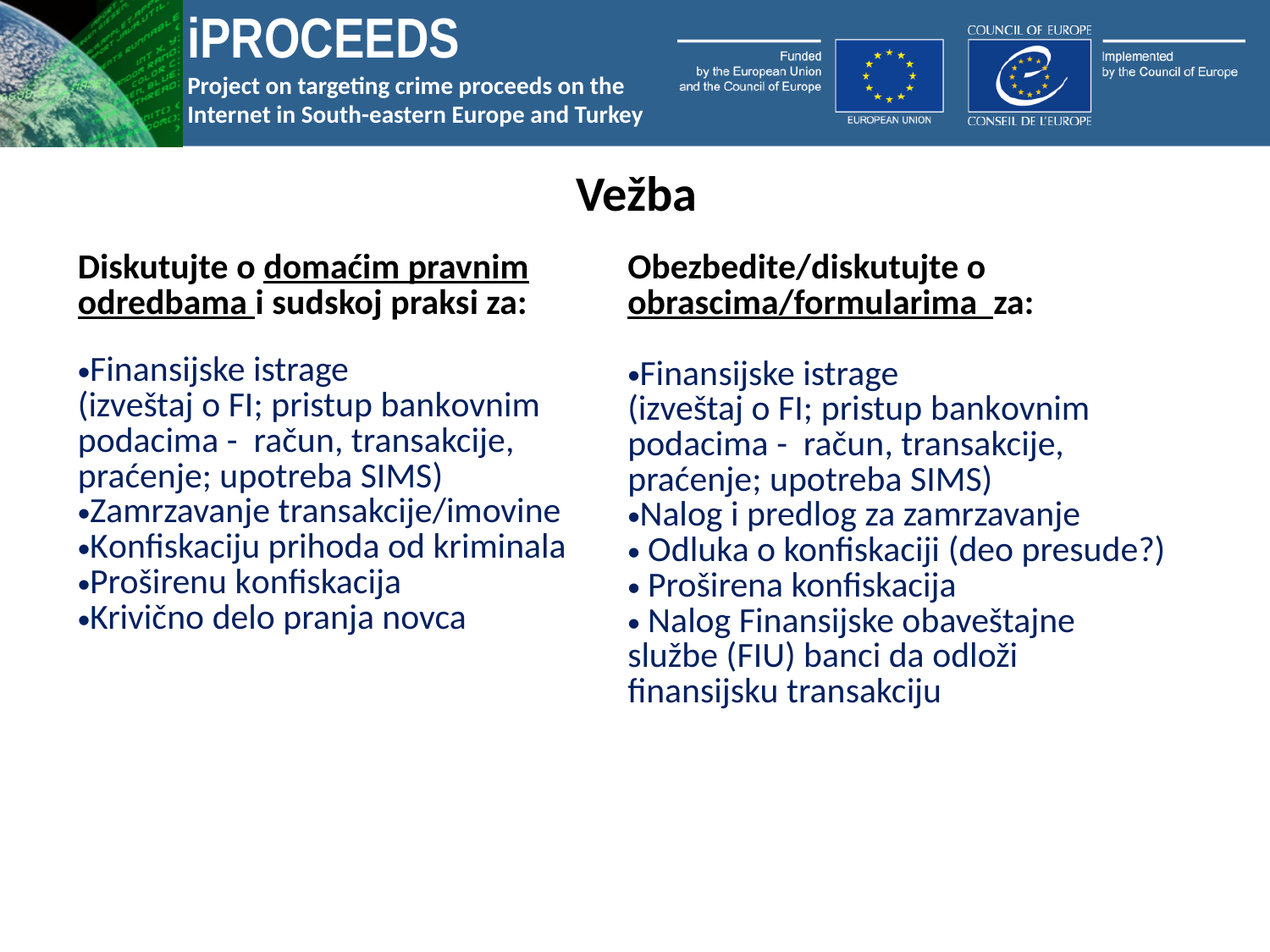

# Vežba
| Diskutujte o domaćim pravnim odredbama i sudskoj praksi za: Finansijske istrage (izveštaj o FI; pristup bankovnim podacima - račun, transakcije, praćenje; upotreba SIMS) Zamrzavanje transakcije/imovine Konfiskaciju prihoda od kriminala Proširenu konfiskacija Krivično delo pranja novca | Obezbedite/diskutujte o obrascima/formularima za: Finansijske istrage (izveštaj o FI; pristup bankovnim podacima - račun, transakcije, praćenje; upotreba SIMS) Nalog i predlog za zamrzavanje Odluka o konfiskaciji (deo presude?) Proširena konfiskacija Nalog Finansijske obaveštajne službe (FIU) banci da odloži finansijsku transakciju |
| --- | --- |